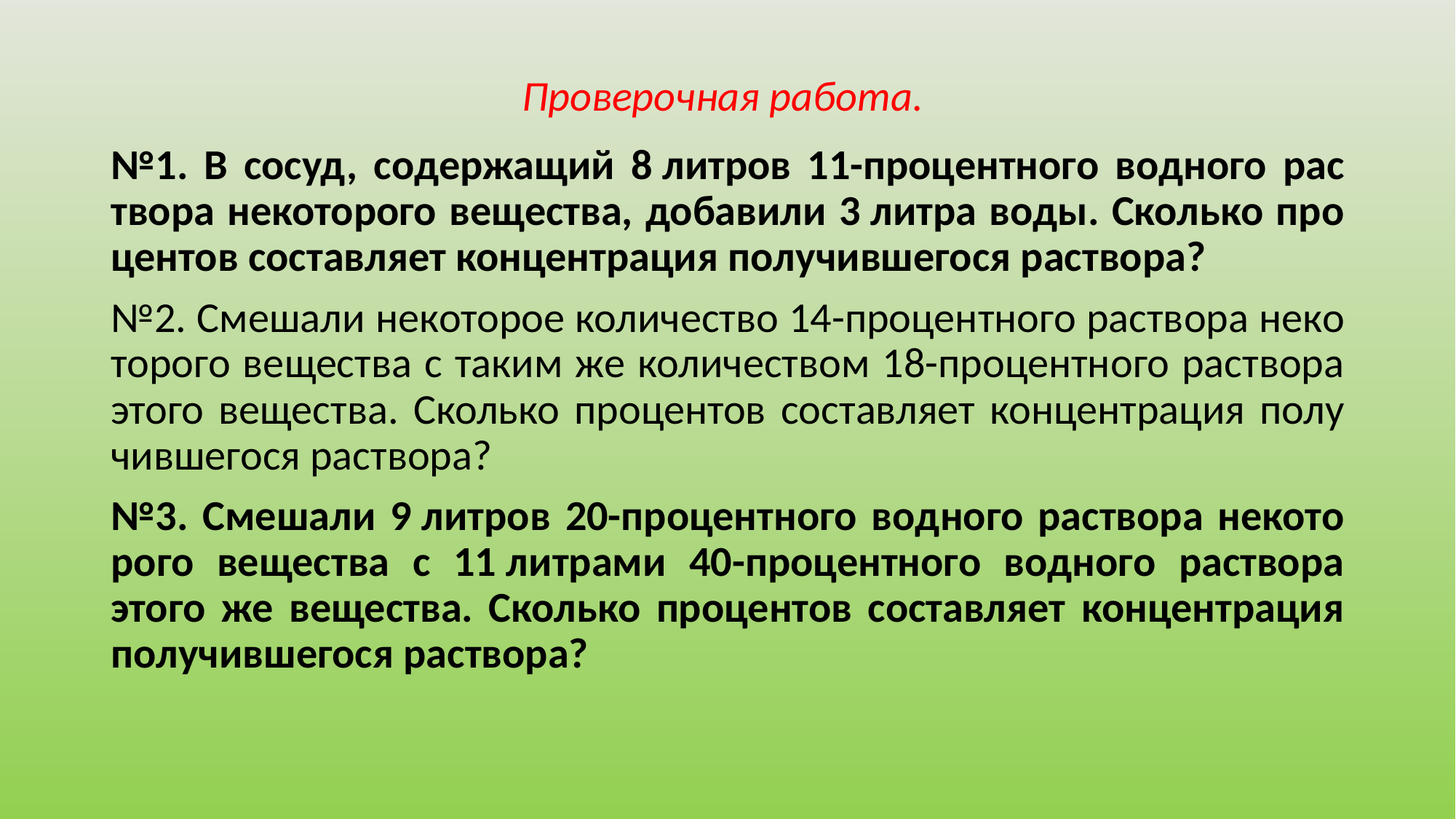

# Проверочная работа.
№1. В сосуд, со­дер­жа­щий 8 лит­ров 11-про­цент­но­го вод­но­го рас­тво­ра не­ко­то­ро­го ве­ще­ства, до­ба­ви­ли 3 литра воды. Сколь­ко про­цен­тов со­став­ля­ет кон­цен­тра­ция по­лу­чив­ше­го­ся рас­тво­ра?
№2. Сме­ша­ли не­ко­то­рое ко­ли­че­ство 14-про­цент­но­го рас­тво­ра не­ко­то­ро­го ве­ще­ства с таким же ко­ли­че­ством 18-про­цент­но­го рас­тво­ра этого ве­ще­ства. Сколь­ко про­цен­тов со­став­ля­ет кон­цен­тра­ция по­лу­чив­ше­го­ся рас­тво­ра?
№3. Сме­ша­ли 9 лит­ров 20-про­цент­но­го вод­но­го рас­тво­ра не­ко­то­ро­го ве­ще­ства с 11 лит­ра­ми 40-про­цент­но­го вод­но­го рас­тво­ра этого же ве­ще­ства. Сколь­ко про­цен­тов со­став­ля­ет кон­цен­тра­ция по­лу­чив­ше­го­ся рас­тво­ра?